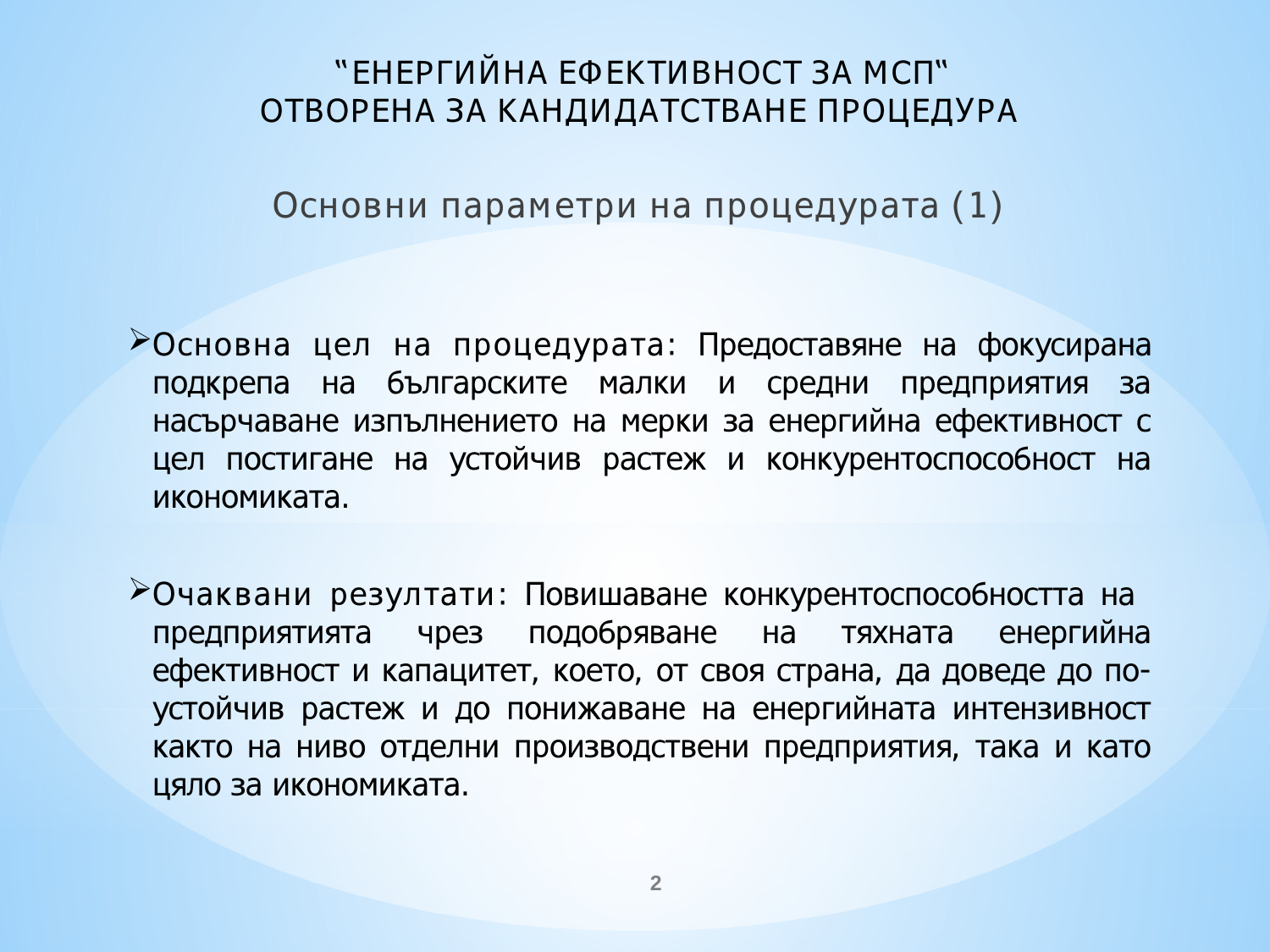

# “ЕНЕРГИЙНА ЕФЕКТИВНОСТ ЗА МСП“ ОТВОРЕНА ЗА КАНДИДАТСТВАНЕ ПРОЦЕДУРА
Основни параметри на процедурата (1)

Основна цел на процедурата: Предоставяне на фокусирана подкрепа на българските малки и средни предприятия за насърчаване изпълнението на мерки за енергийна ефективност с цел постигане на устойчив растеж и конкурентоспособност на икономиката.

Очаквани резултати: Повишаване конкурентоспособността на  предприятията чрез подобряване на тяхната енергийна ефективност и капацитет, което, от своя страна, да доведе до по-устойчив растеж и до понижаване на енергийната интензивност както на ниво отделни производствени предприятия, така и като цяло за икономиката.
2